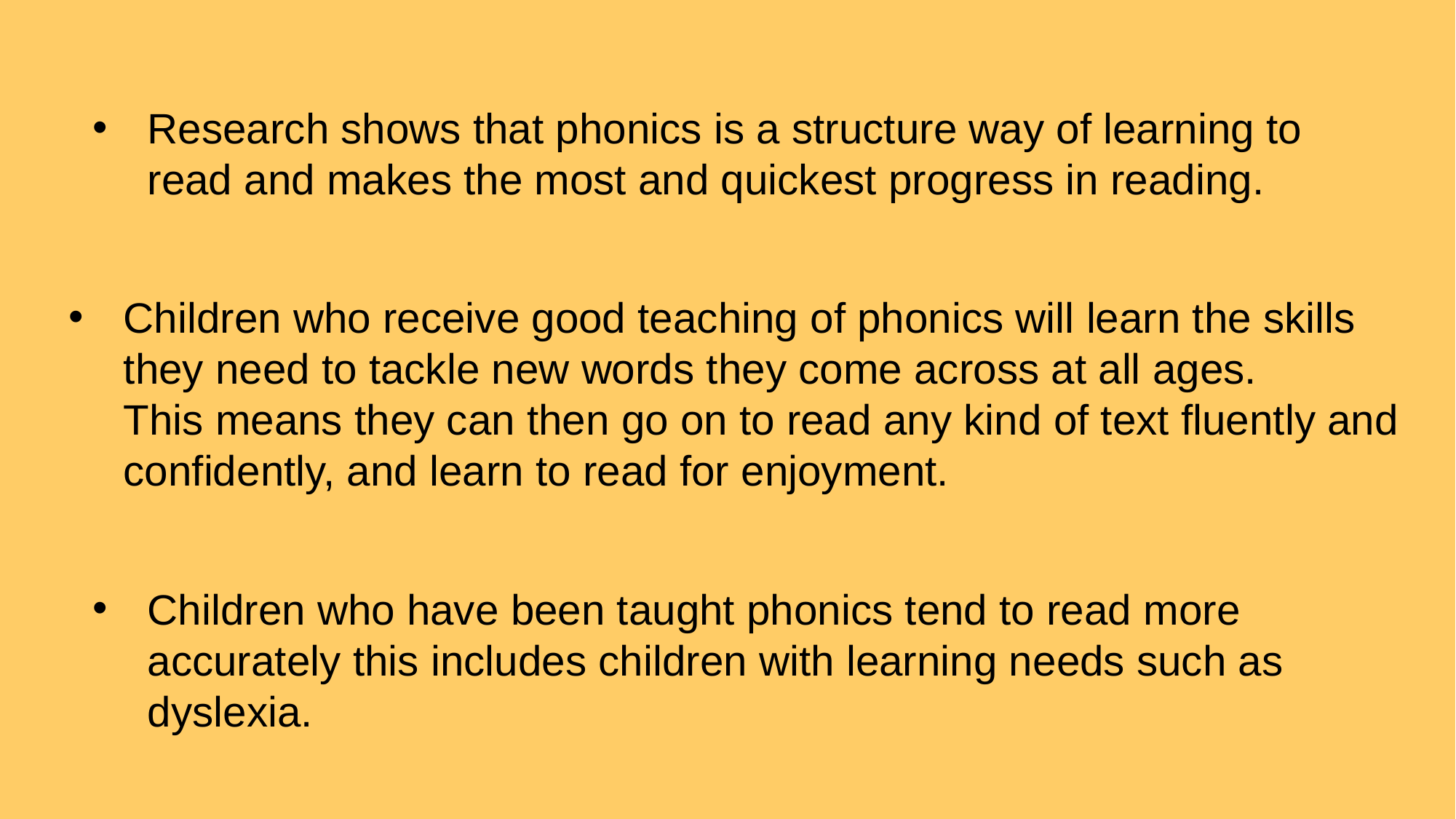

Research shows that phonics is a structure way of learning to read and makes the most and quickest progress in reading.
Children who receive good teaching of phonics will learn the skills they need to tackle new words they come across at all ages.
This means they can then go on to read any kind of text fluently and confidently, and learn to read for enjoyment.
Children who have been taught phonics tend to read more accurately this includes children with learning needs such as dyslexia.